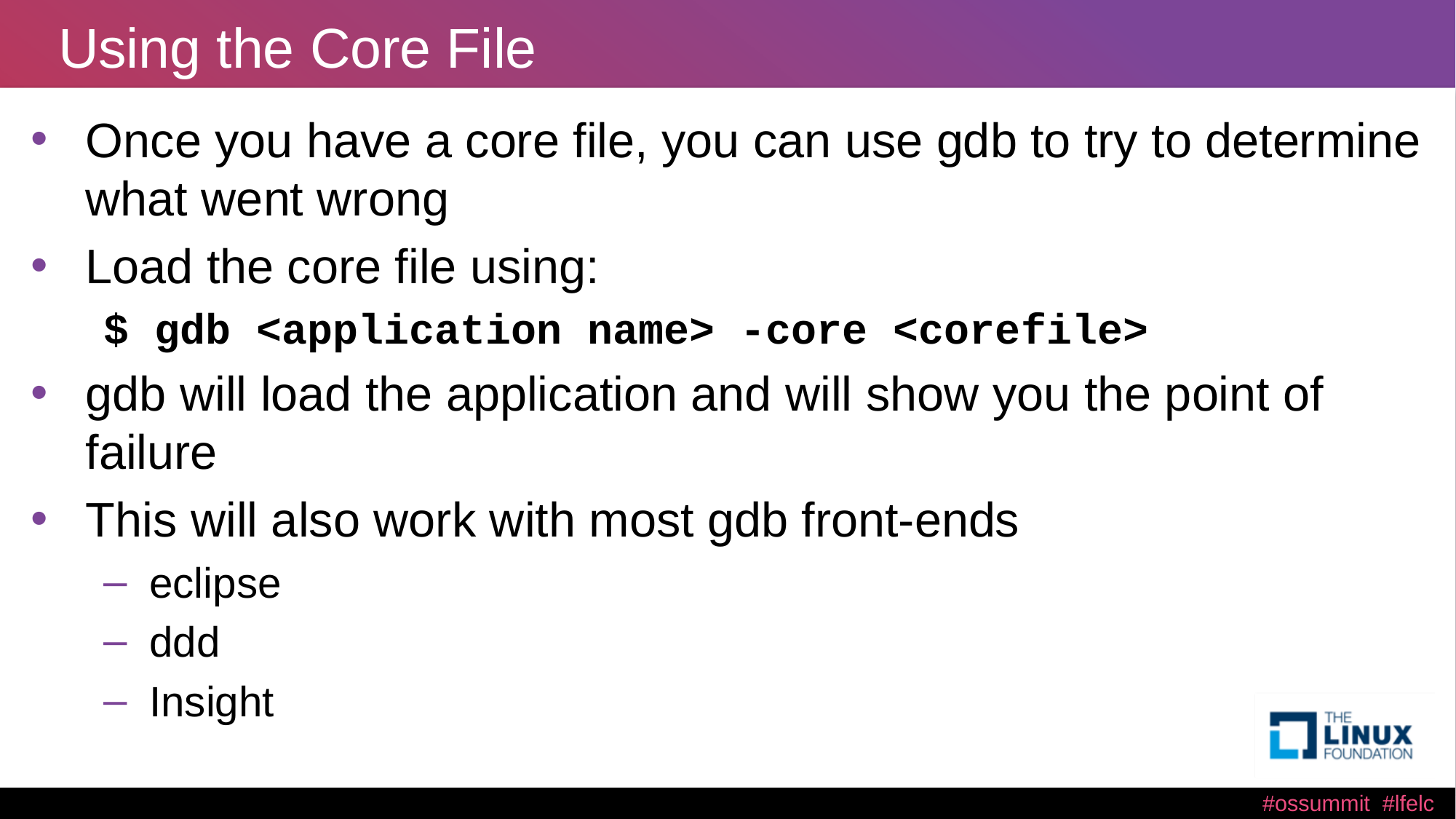

# Using the Core File
Once you have a core file, you can use gdb to try to determine what went wrong
Load the core file using:
$ gdb <application name> -core <corefile>
gdb will load the application and will show you the point of failure
This will also work with most gdb front-ends
eclipse
ddd
Insight